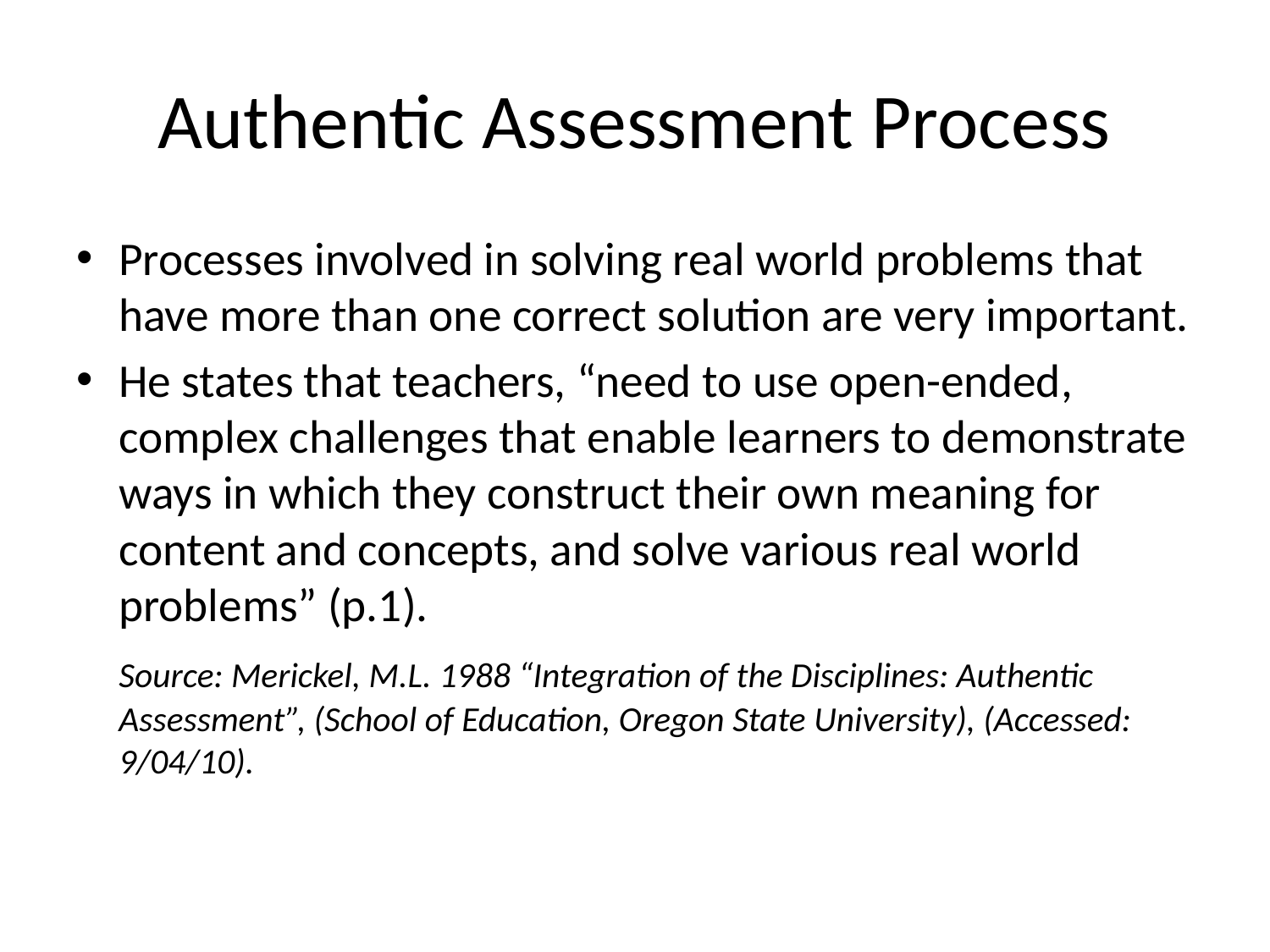

# Authentic Assessment Process
Processes involved in solving real world problems that have more than one correct solution are very important.
He states that teachers, “need to use open-ended, complex challenges that enable learners to demonstrate ways in which they construct their own meaning for content and concepts, and solve various real world problems” (p.1).
	Source: Merickel, M.L. 1988 “Integration of the Disciplines: Authentic Assessment”, (School of Education, Oregon State University), (Accessed: 9/04/10).